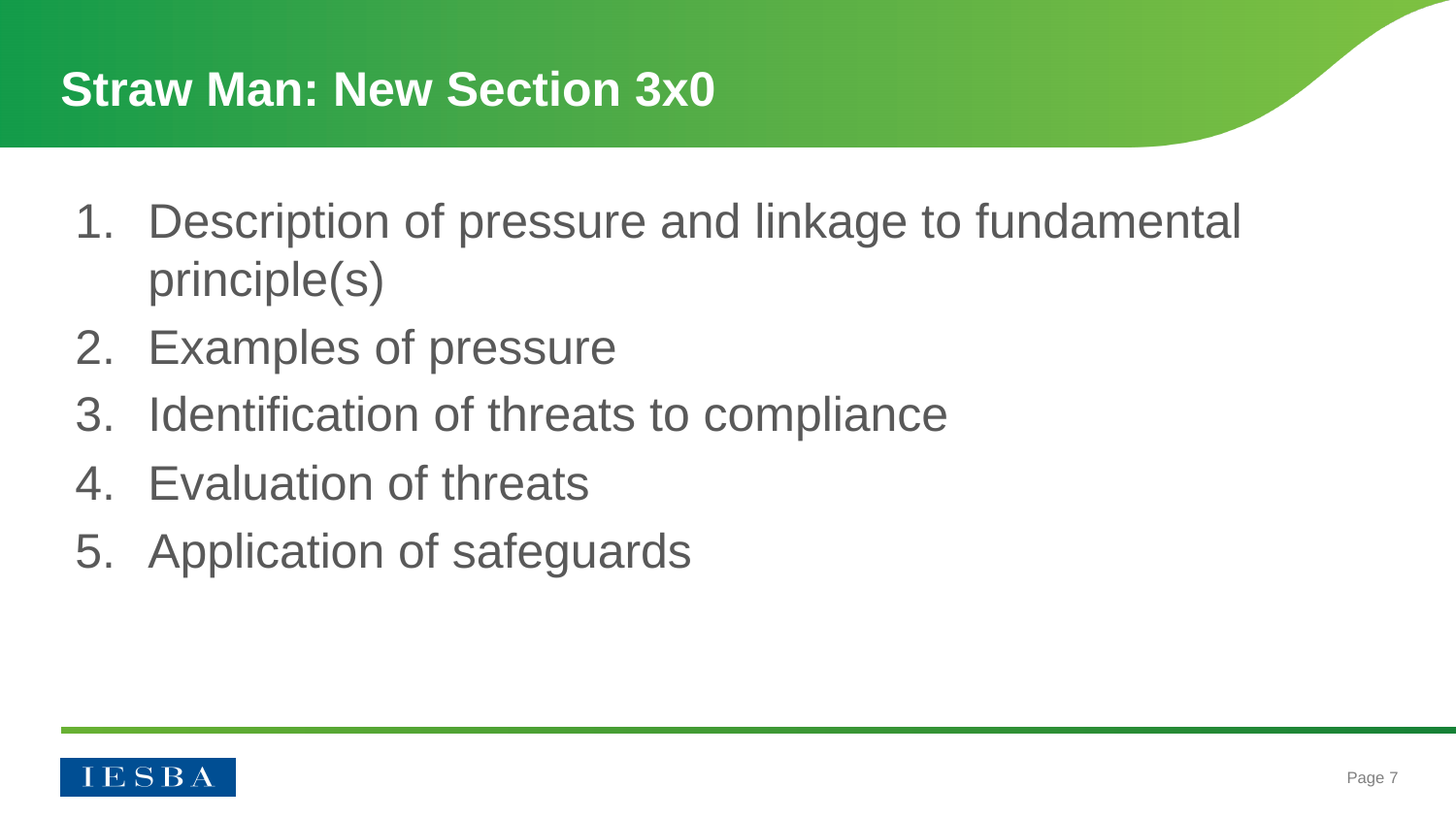

# Straw Man: New Section 3x0
Description of pressure and linkage to fundamental principle(s)
Examples of pressure
Identification of threats to compliance
Evaluation of threats
Application of safeguards